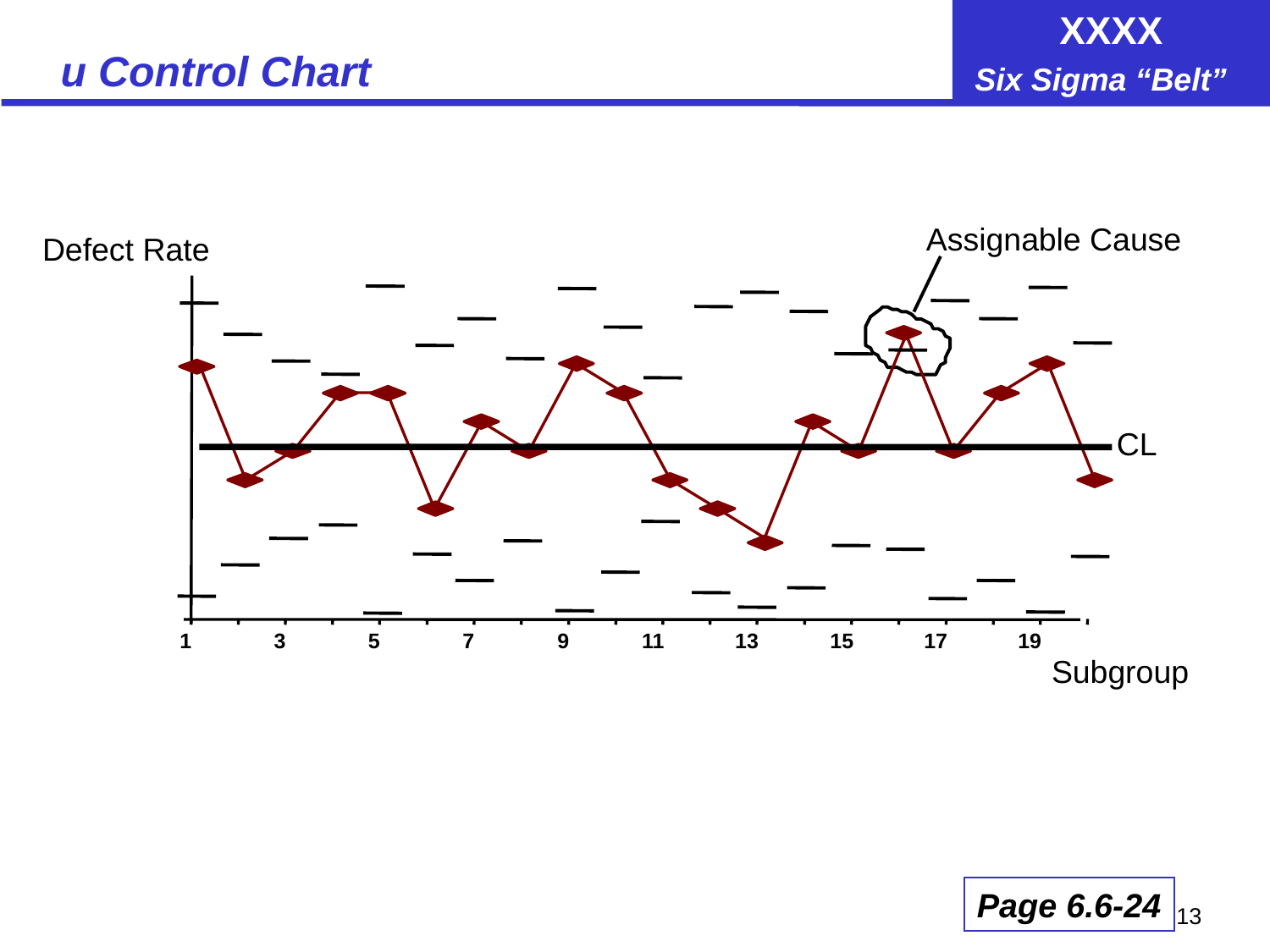

# u Control Chart
Assignable Cause
Defect Rate

CL

1
3
5
7
9
11
13
15
17
19
Subgroup
Page 6.6-24